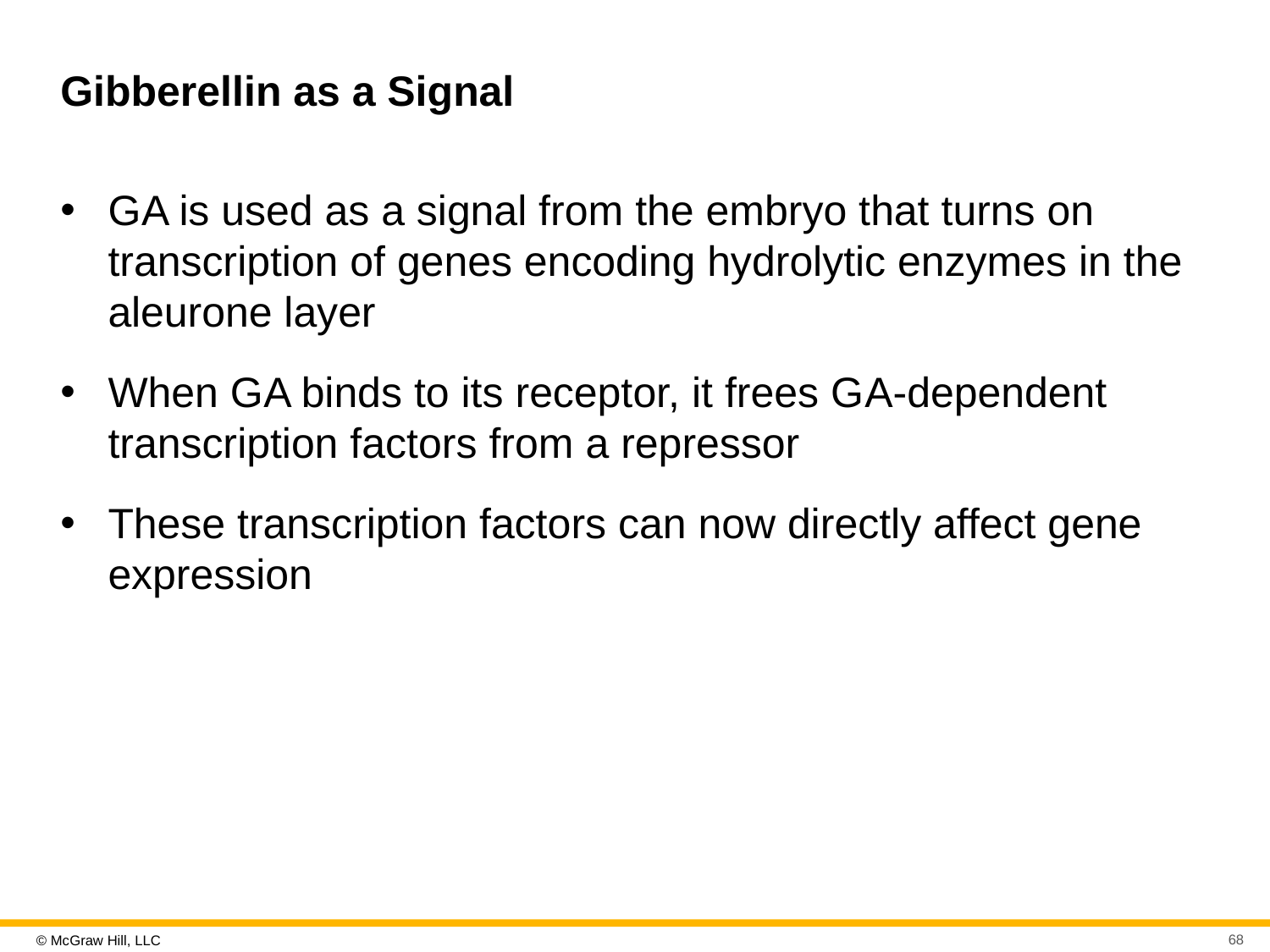

# Gibberellin as a Signal
G A is used as a signal from the embryo that turns on transcription of genes encoding hydrolytic enzymes in the aleurone layer
When G A binds to its receptor, it frees G A-dependent transcription factors from a repressor
These transcription factors can now directly affect gene expression
68